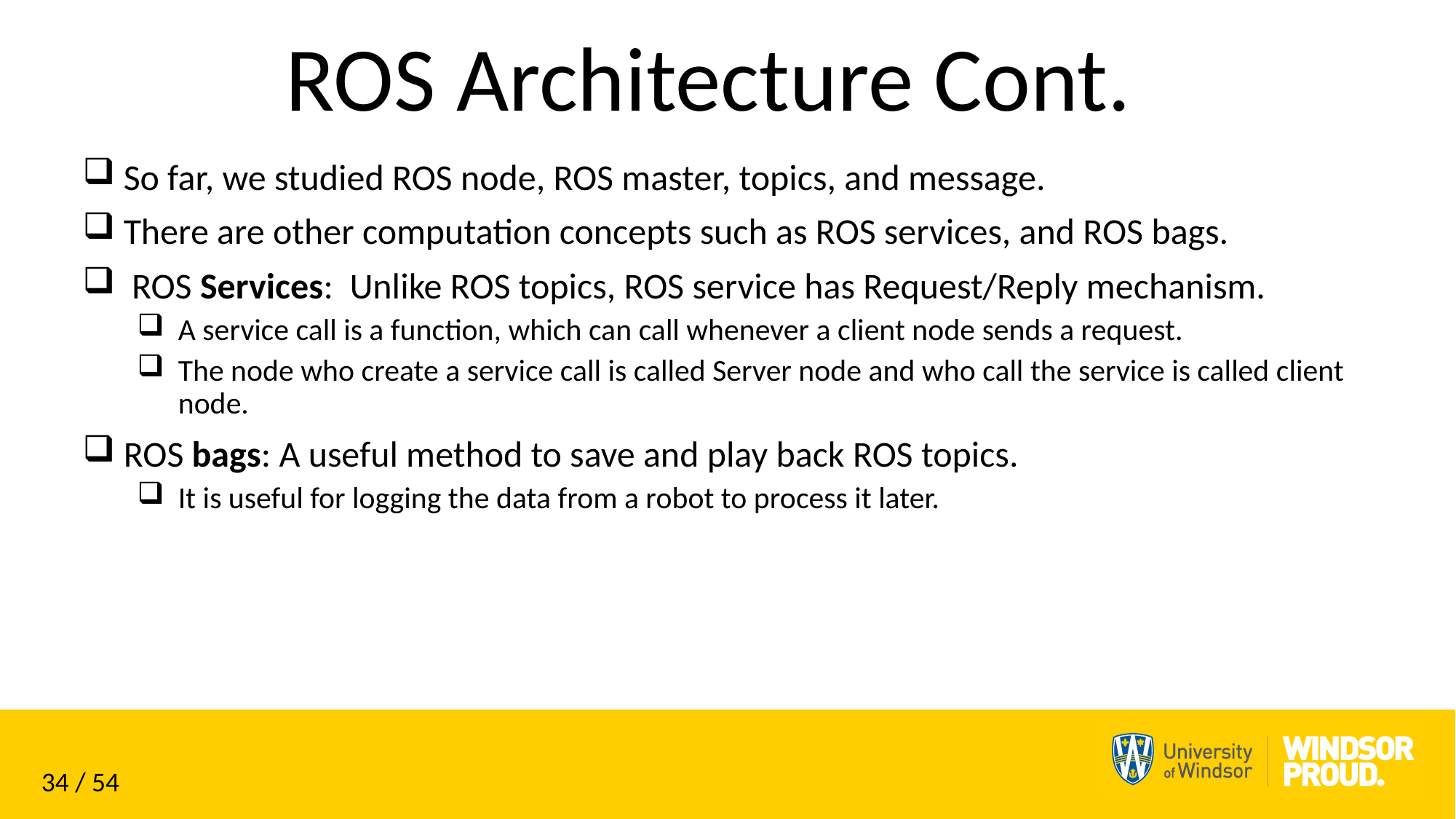

# ROS Architecture Cont.
So far, we studied ROS node, ROS master, topics, and message.
There are other computation concepts such as ROS services, and ROS bags.
 ROS Services:  Unlike ROS topics, ROS service has Request/Reply mechanism.
A service call is a function, which can call whenever a client node sends a request.
The node who create a service call is called Server node and who call the service is called client node.
ROS bags: A useful method to save and play back ROS topics.
It is useful for logging the data from a robot to process it later.
34